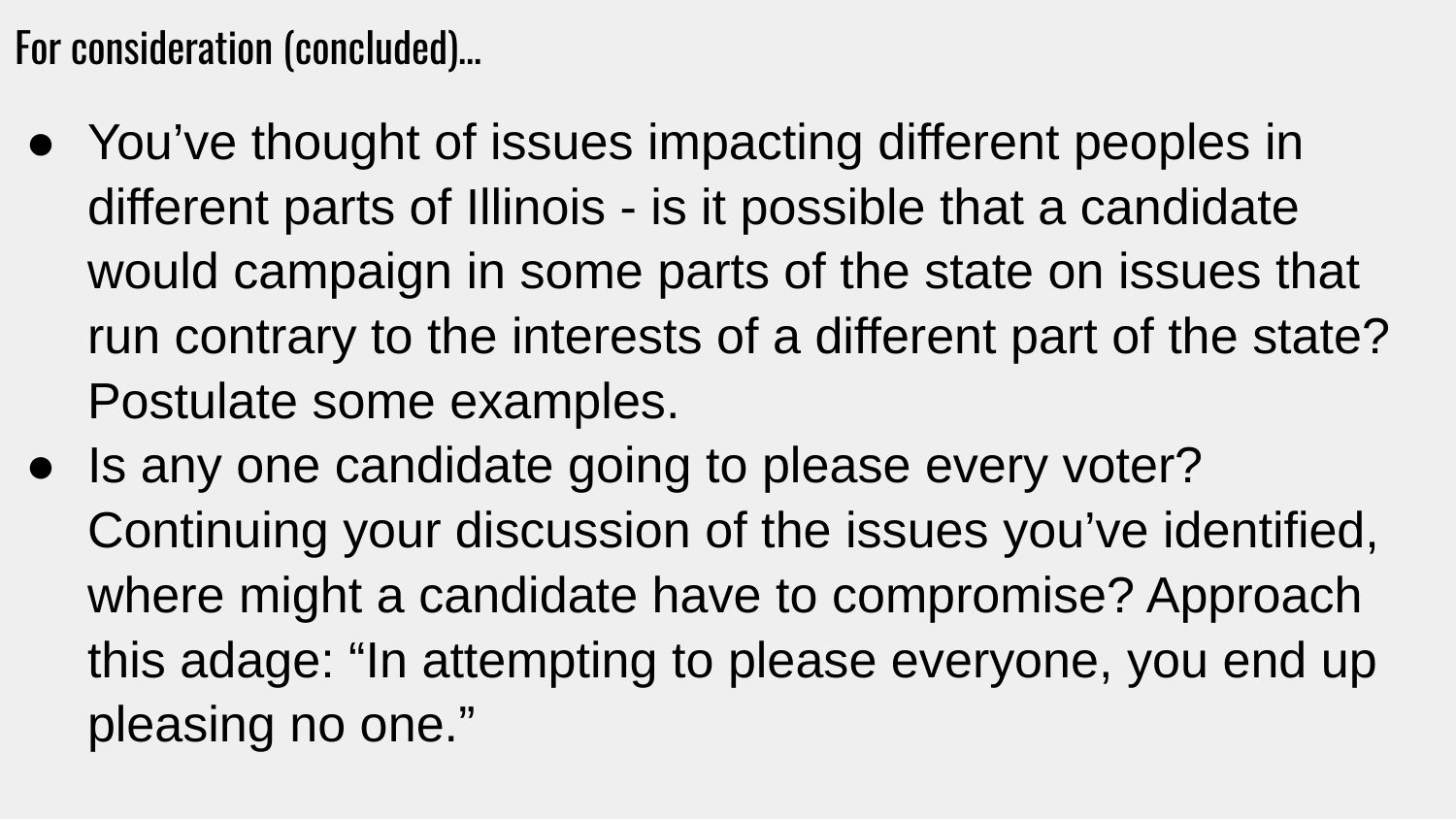

# For consideration (concluded)…
You’ve thought of issues impacting different peoples in different parts of Illinois - is it possible that a candidate would campaign in some parts of the state on issues that run contrary to the interests of a different part of the state? Postulate some examples.
Is any one candidate going to please every voter? Continuing your discussion of the issues you’ve identified, where might a candidate have to compromise? Approach this adage: “In attempting to please everyone, you end up pleasing no one.”